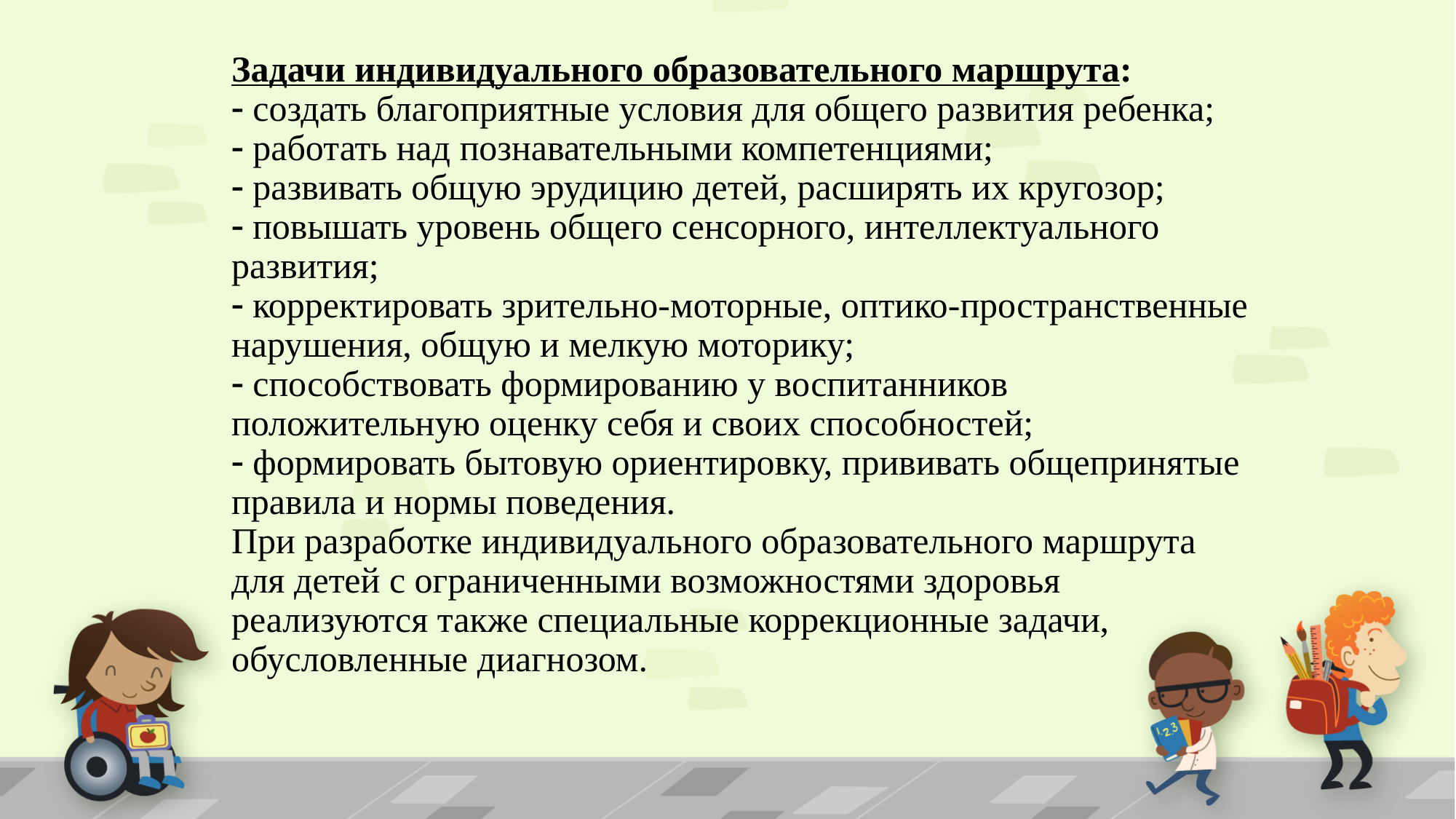

# Задачи индивидуального образовательного маршрута: − создать благоприятные условия для общего развития ребенка; − работать над познавательными компетенциями; − развивать общую эрудицию детей, расширять их кругозор; − повышать уровень общего сенсорного, интеллектуального развития; − корректировать зрительно-моторные, оптико-пространственные нарушения, общую и мелкую моторику; − способствовать формированию у воспитанников положительную оценку себя и своих способностей; − формировать бытовую ориентировку, прививать общепринятые правила и нормы поведения. При разработке индивидуального образовательного маршрута для детей с ограниченными возможностями здоровья реализуются также специальные коррекционные задачи, обусловленные диагнозом.